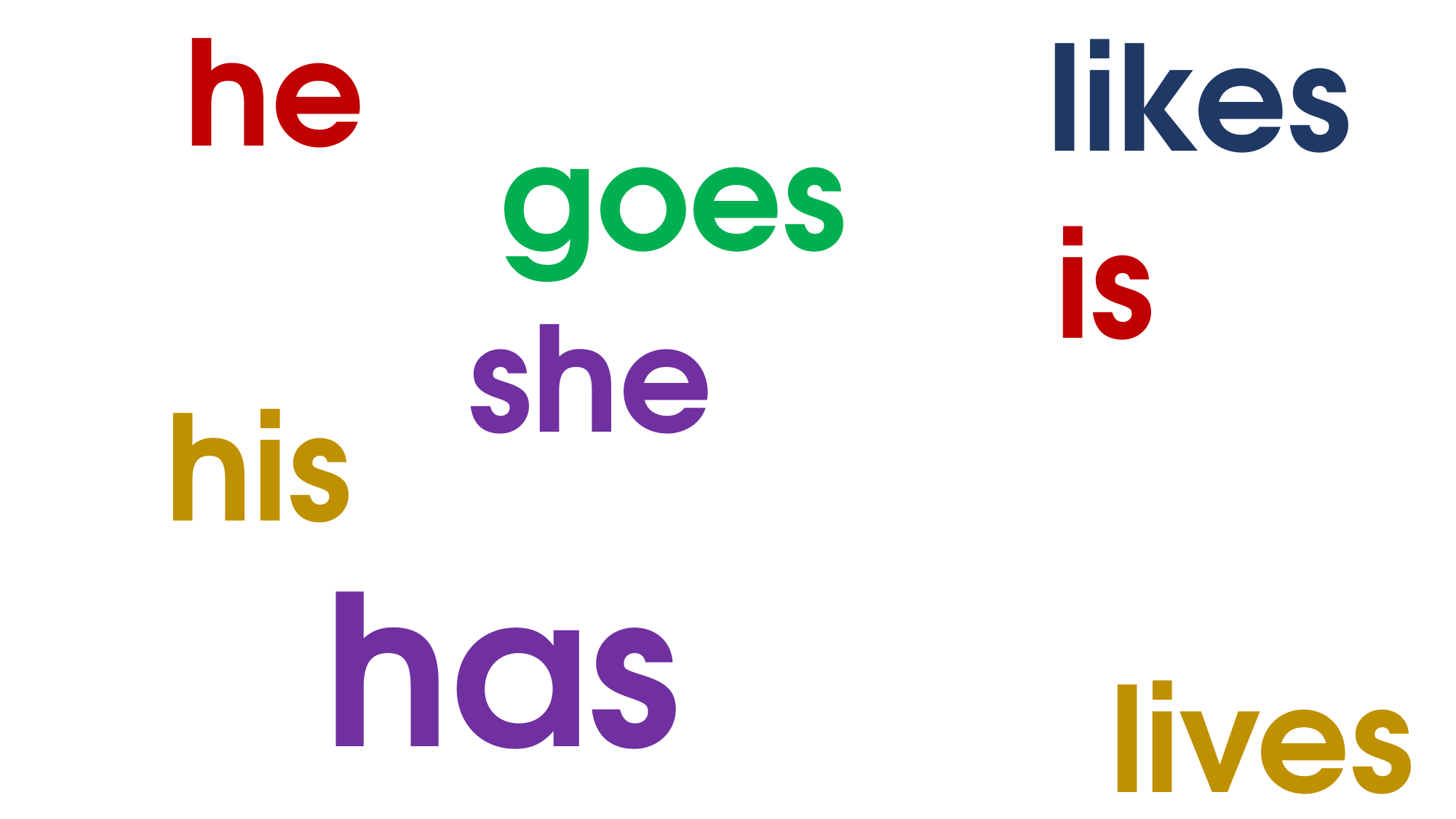

likes
he
goes
is
she
his
has
lives